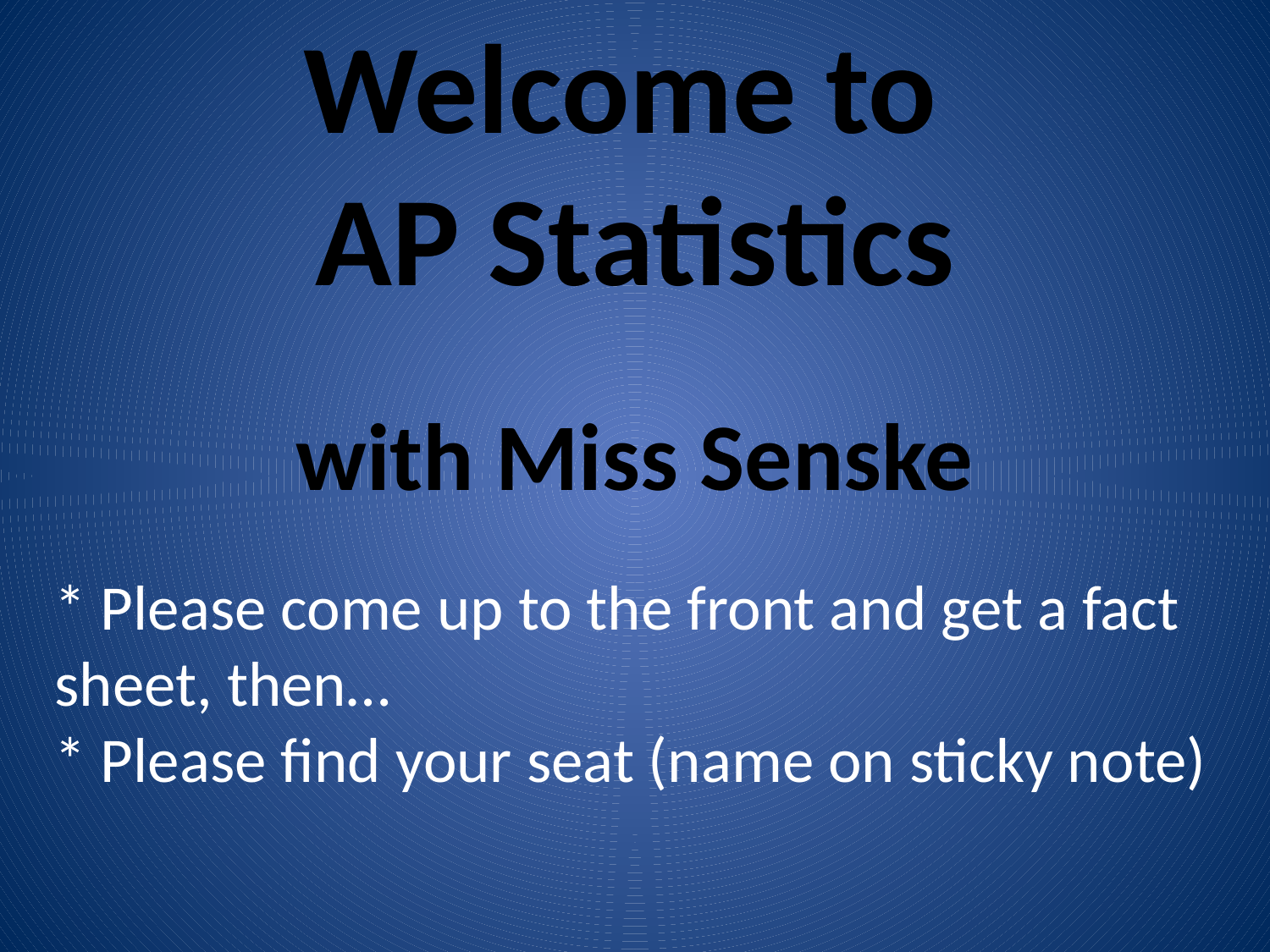

Welcome to
AP Statistics

with Miss Senske
* Please come up to the front and get a fact sheet, then…
* Please find your seat (name on sticky note)